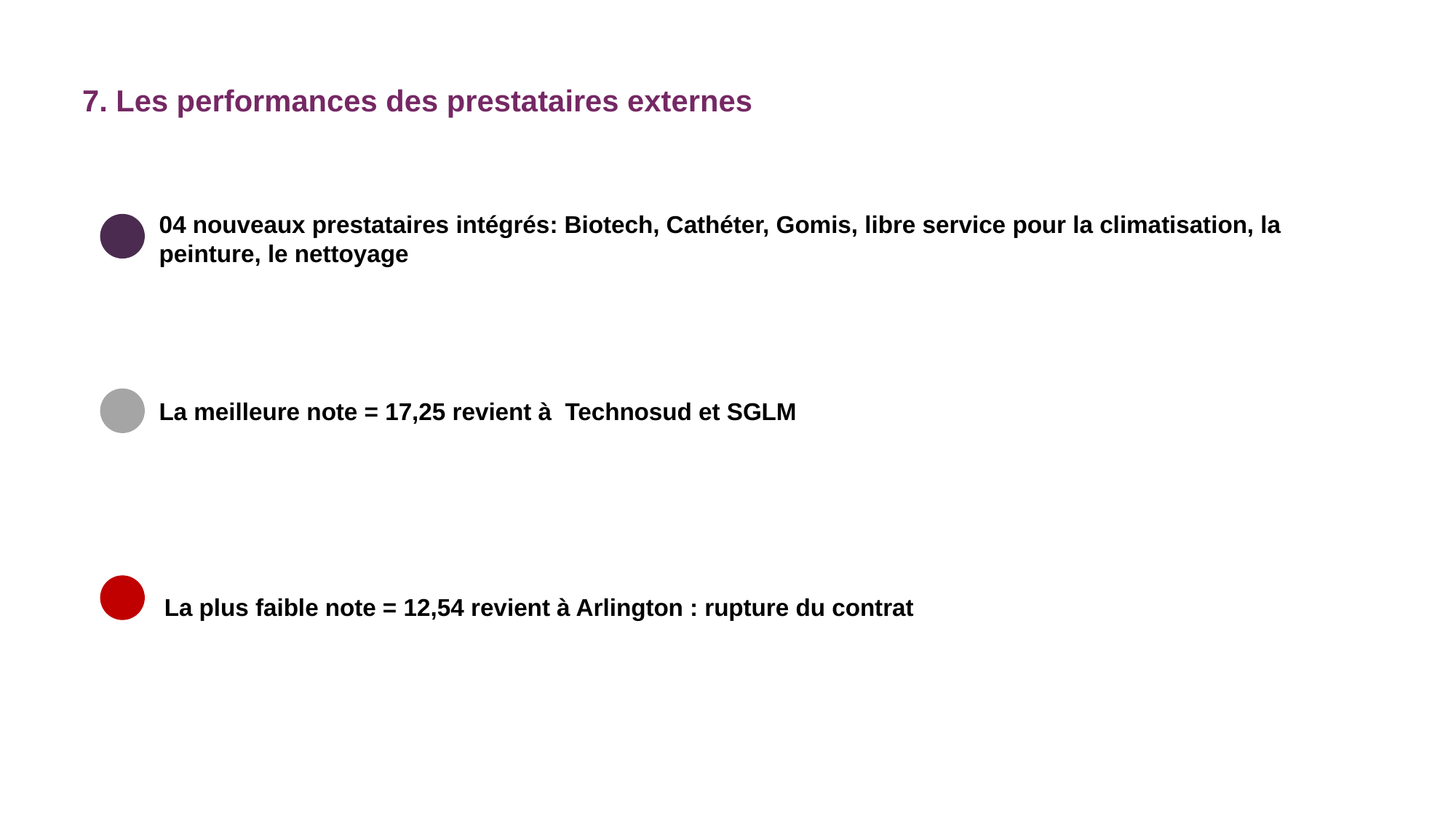

7. Les performances des prestataires externes
04 nouveaux prestataires intégrés: Biotech, Cathéter, Gomis, libre service pour la climatisation, la peinture, le nettoyage

La meilleure note = 17,25 revient à  Technosud et SGLM

La plus faible note = 12,54 revient à Arlington : rupture du contrat